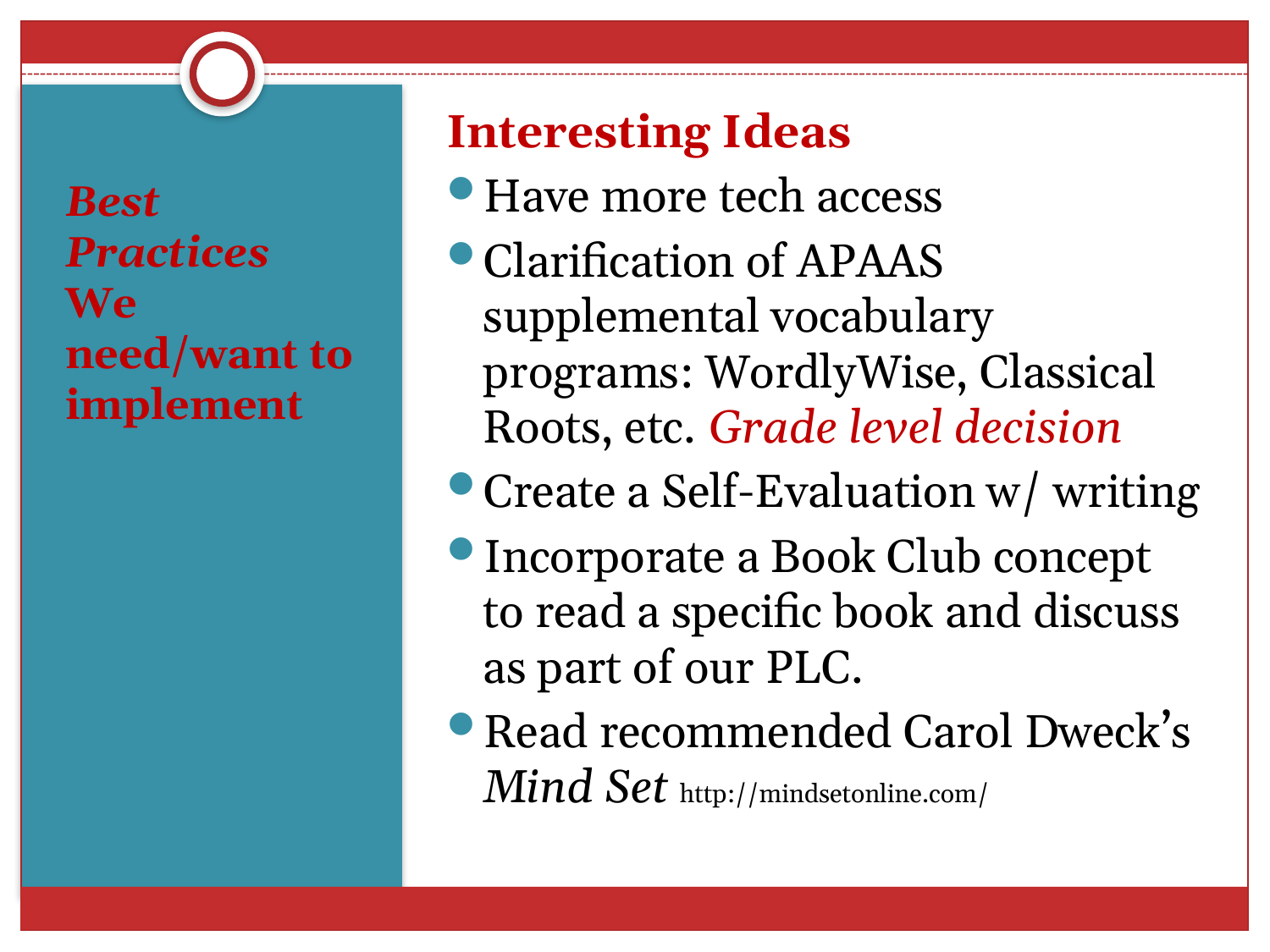

Interesting Ideas
Have more tech access
Clarification of APAAS supplemental vocabulary programs: WordlyWise, Classical Roots, etc. Grade level decision
Create a Self-Evaluation w/ writing
Incorporate a Book Club concept to read a specific book and discuss as part of our PLC.
Read recommended Carol Dweck’s Mind Set http://mindsetonline.com/
# Best Practices We need/want to implement